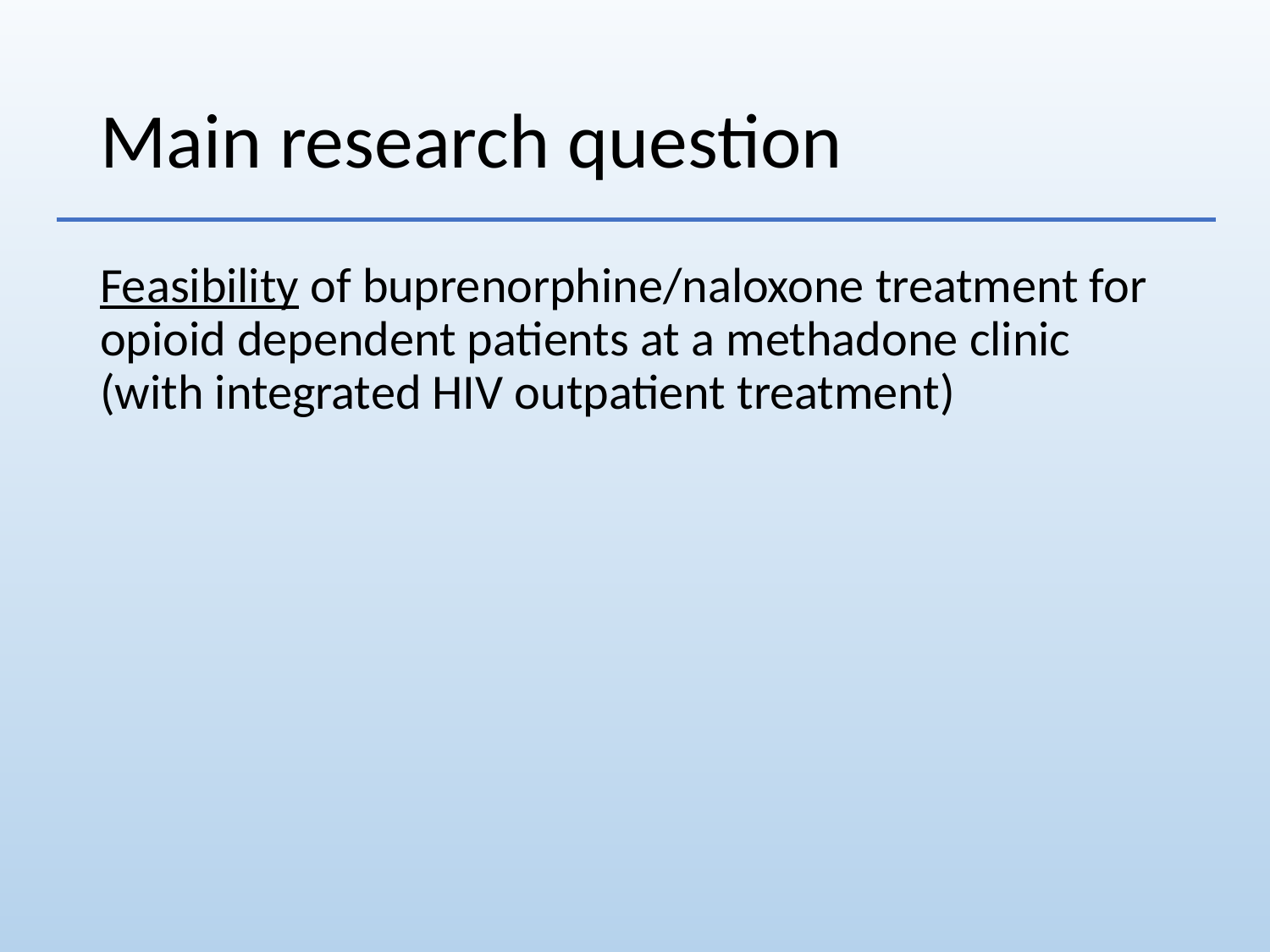

# Main research question
Feasibility of buprenorphine/naloxone treatment for opioid dependent patients at a methadone clinic (with integrated HIV outpatient treatment)